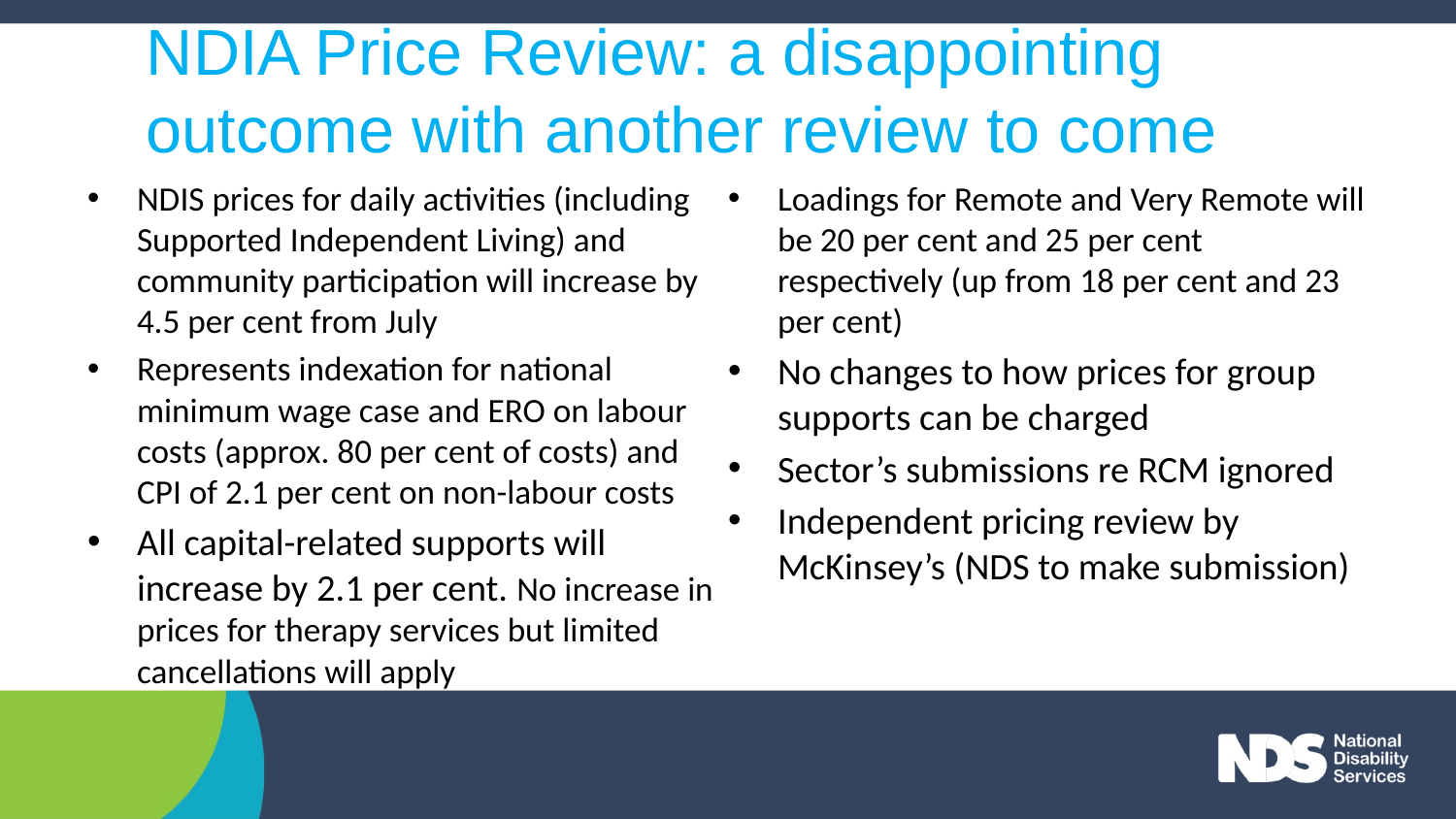

# NDIA Price Review: a disappointing outcome with another review to come
NDIS prices for daily activities (including Supported Independent Living) and community participation will increase by 4.5 per cent from July
Represents indexation for national minimum wage case and ERO on labour costs (approx. 80 per cent of costs) and CPI of 2.1 per cent on non-labour costs
All capital-related supports will increase by 2.1 per cent. No increase in prices for therapy services but limited cancellations will apply
Loadings for Remote and Very Remote will be 20 per cent and 25 per cent respectively (up from 18 per cent and 23 per cent)
No changes to how prices for group supports can be charged
Sector’s submissions re RCM ignored
Independent pricing review by McKinsey’s (NDS to make submission)